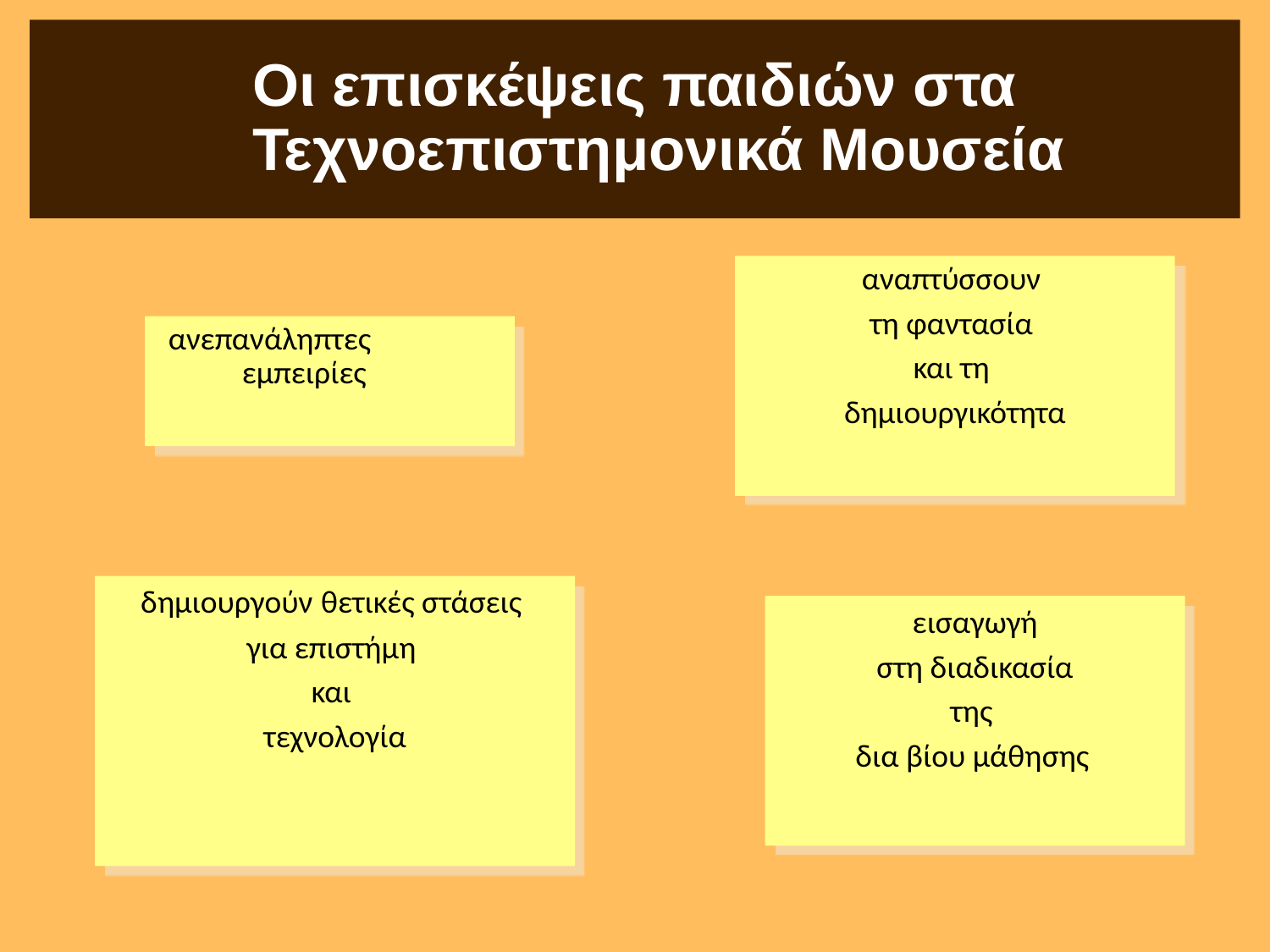

Οι επισκέψεις παιδιών στα Τεχνοεπιστημονικά Μουσεία
αναπτύσσουν
τη φαντασία
και τη
δημιουργικότητα
  ανεπανάληπτες εμπειρίες
δημιουργούν θετικές στάσεις
για επιστήμη
και
τεχνολογία
εισαγωγή
 στη διαδικασία
της
δια βίου μάθησης